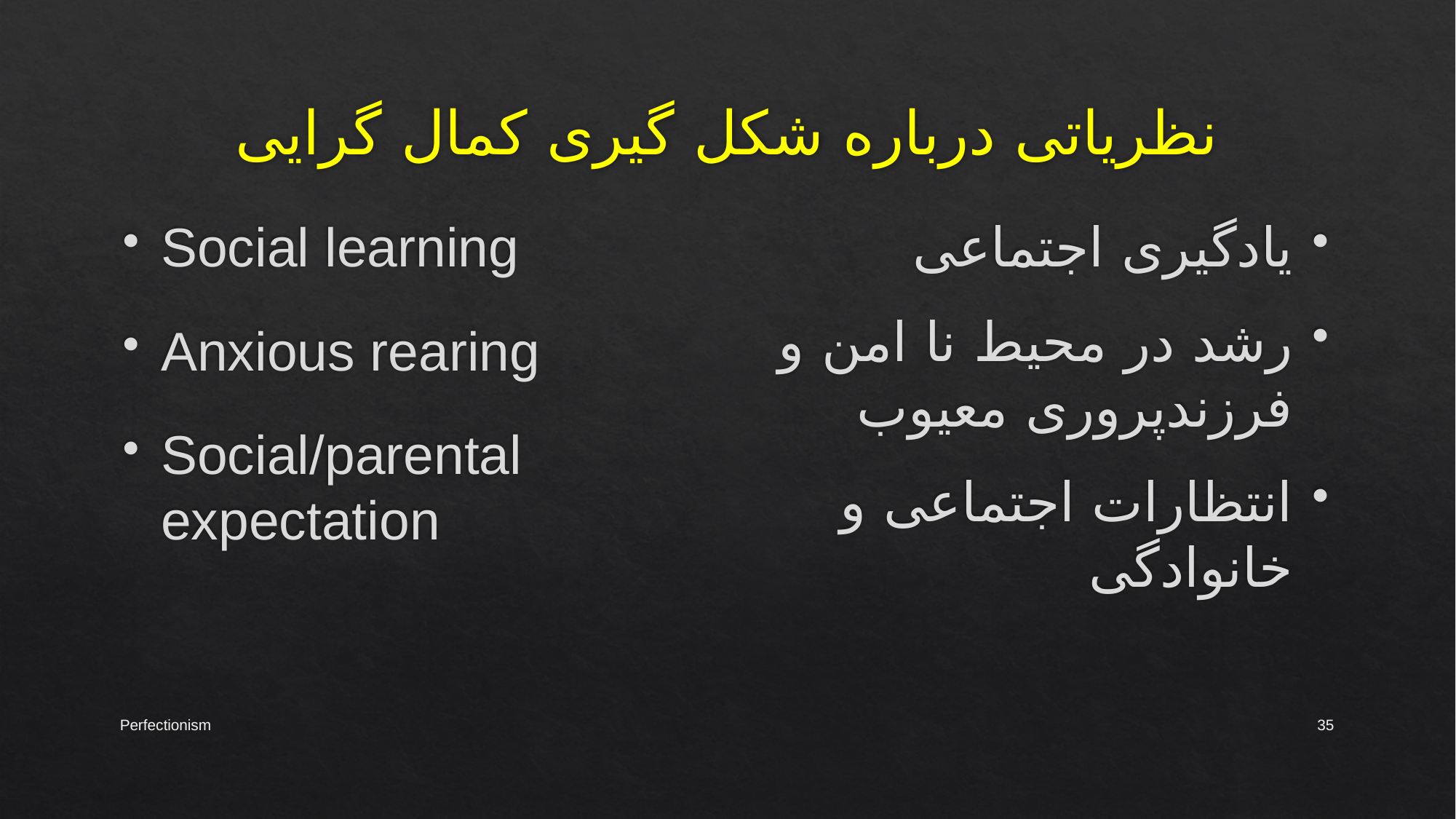

# نظریاتی درباره شکل گیری کمال گرایی
Social learning
Anxious rearing
Social/parental expectation
یادگیری اجتماعی
رشد در محیط نا امن و فرزندپروری معیوب
انتظارات اجتماعی و خانوادگی
Perfectionism
35